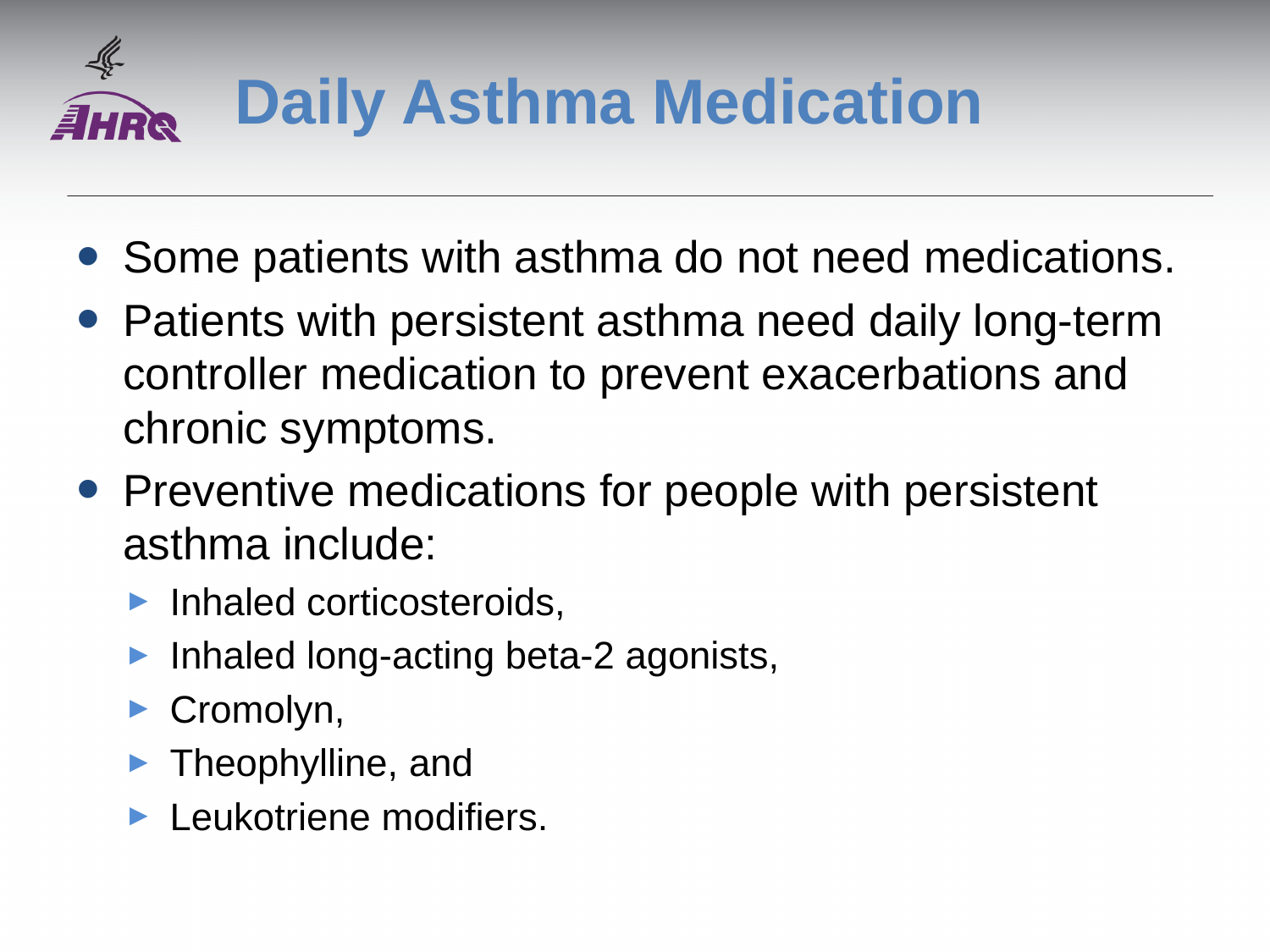

# Daily Asthma Medication
Some patients with asthma do not need medications.
Patients with persistent asthma need daily long-term controller medication to prevent exacerbations and chronic symptoms.
Preventive medications for people with persistent asthma include:
Inhaled corticosteroids,
Inhaled long-acting beta-2 agonists,
Cromolyn,
Theophylline, and
Leukotriene modifiers.